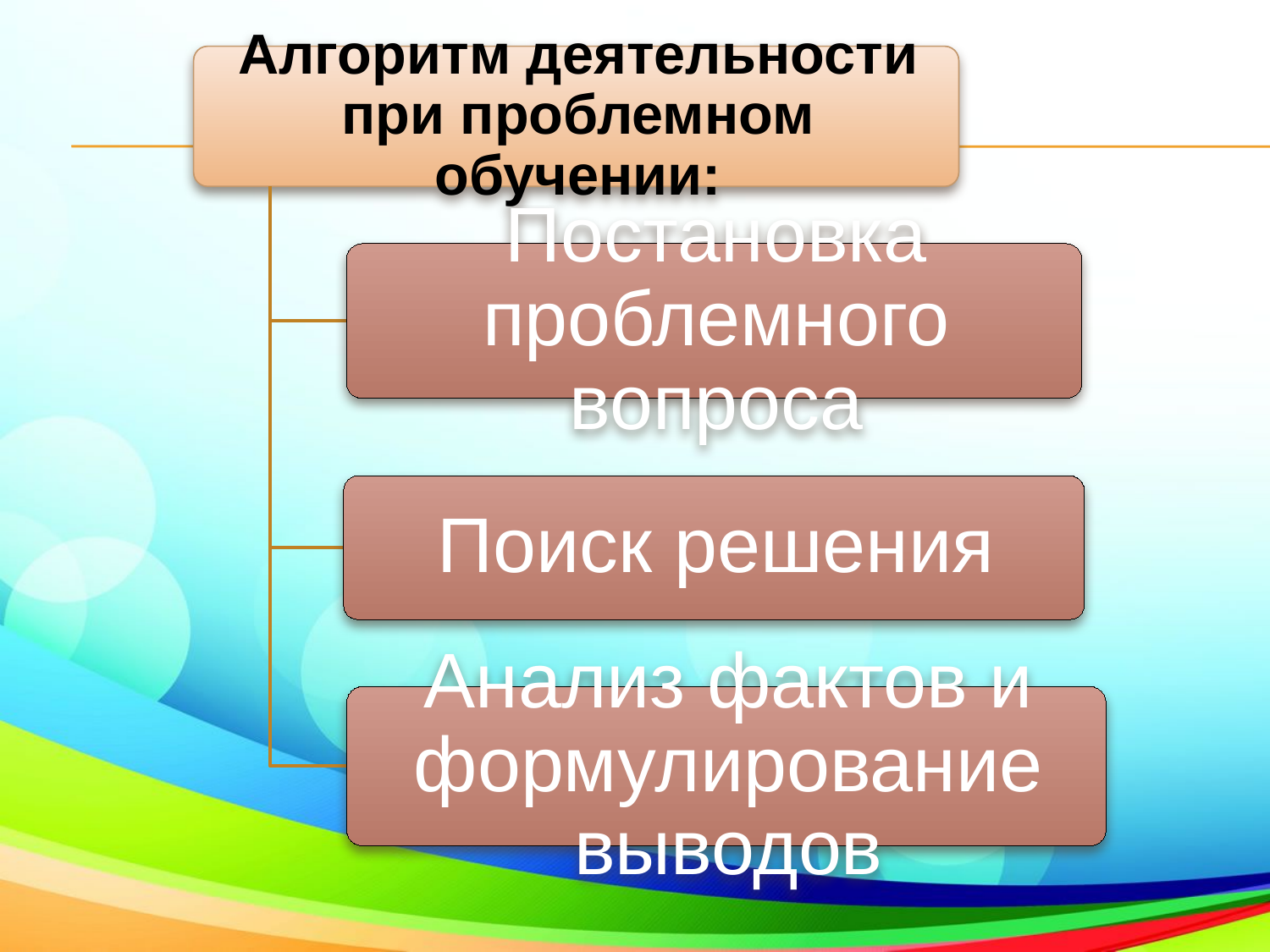

Алгоритм деятельности при проблемном обучении:
Постановка проблемного вопроса
Поиск решения
Анализ фактов и формулирование выводов